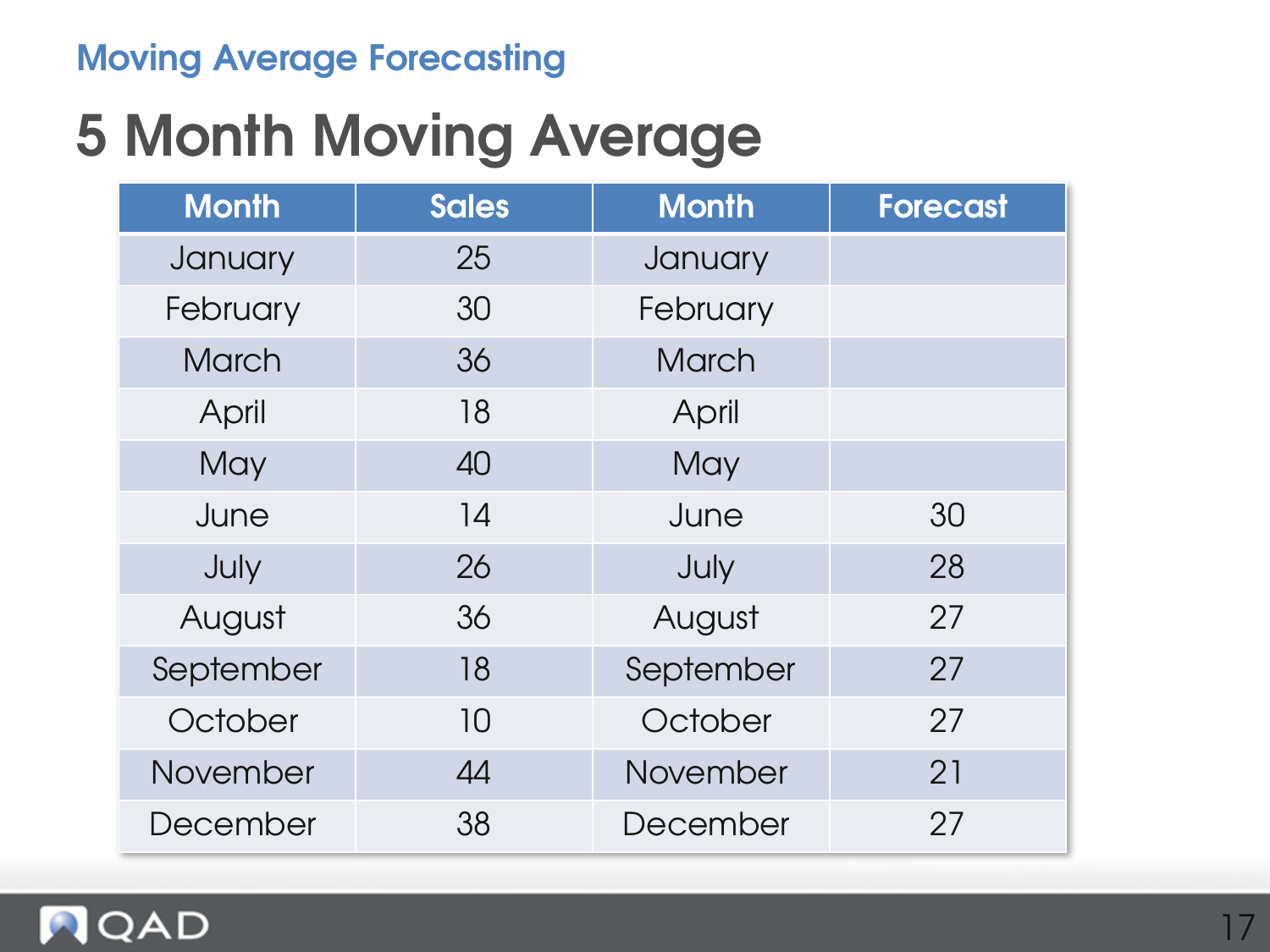

Moving Average Forecasting
# 5 Month Moving Average
| Month | Sales | Month | Forecast |
| --- | --- | --- | --- |
| January | 25 | January |  |
| February | 30 | February |  |
| March | 36 | March |  |
| April | 18 | April |  |
| May | 40 | May |  |
| June | 14 | June | 30 |
| July | 26 | July | 28 |
| August | 36 | August | 27 |
| September | 18 | September | 27 |
| October | 10 | October | 27 |
| November | 44 | November | 21 |
| December | 38 | December | 27 |
17